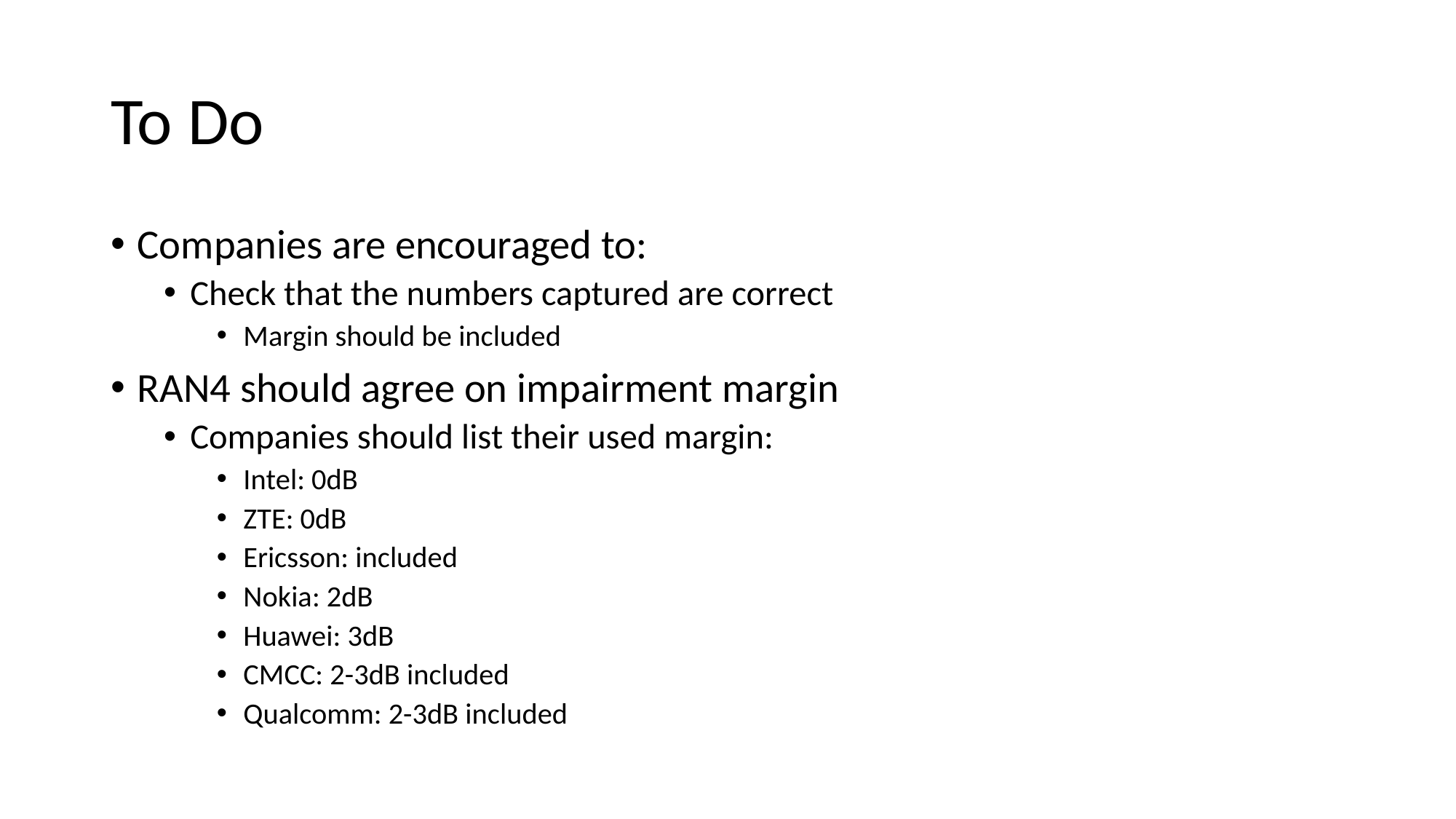

# To Do
Companies are encouraged to:
Check that the numbers captured are correct
Margin should be included
RAN4 should agree on impairment margin
Companies should list their used margin:
Intel: 0dB
ZTE: 0dB
Ericsson: included
Nokia: 2dB
Huawei: 3dB
CMCC: 2-3dB included
Qualcomm: 2-3dB included